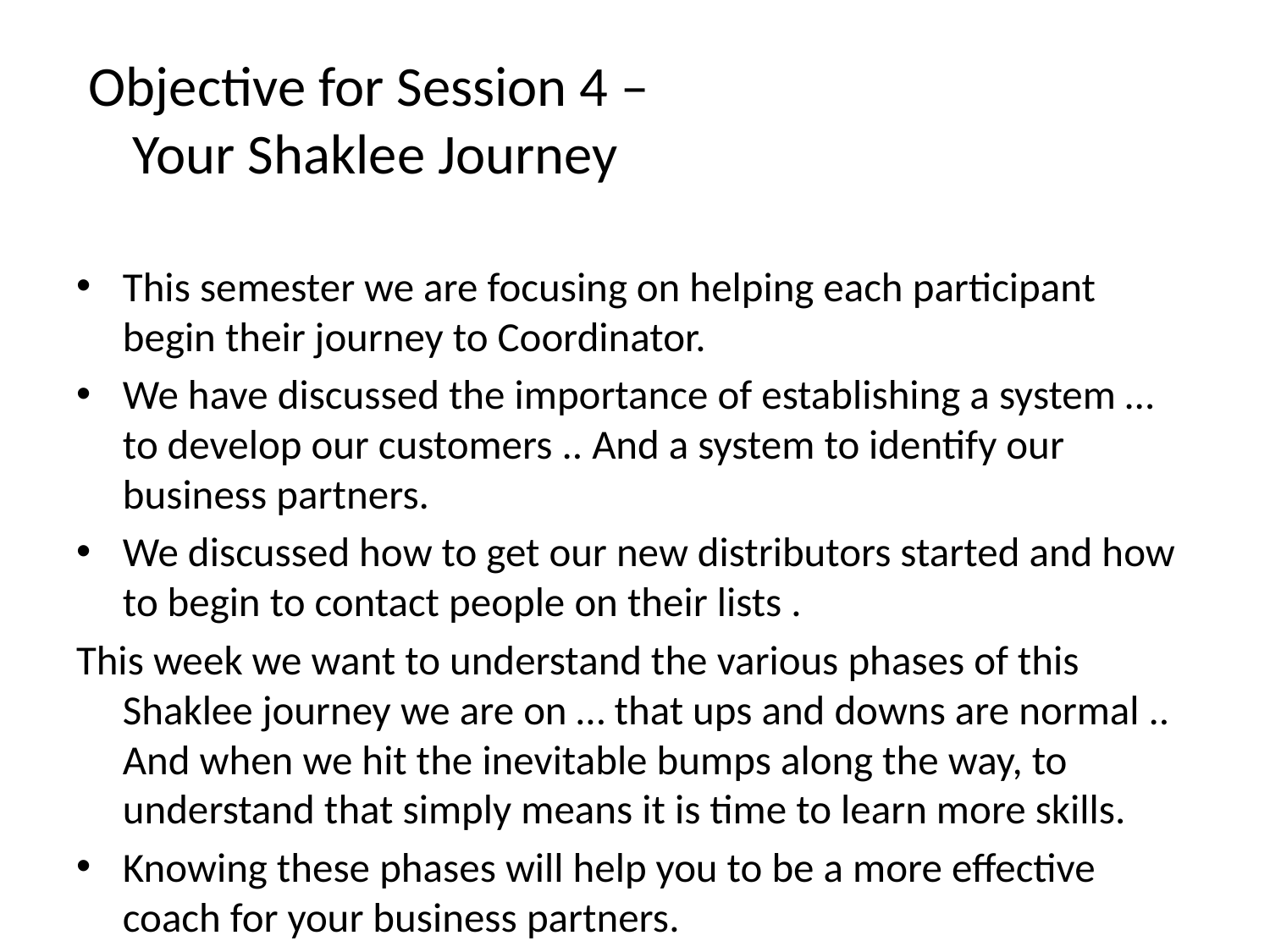

# Objective for Session 4 – Your Shaklee Journey
This semester we are focusing on helping each participant begin their journey to Coordinator.
We have discussed the importance of establishing a system … to develop our customers .. And a system to identify our business partners.
We discussed how to get our new distributors started and how to begin to contact people on their lists .
This week we want to understand the various phases of this Shaklee journey we are on … that ups and downs are normal .. And when we hit the inevitable bumps along the way, to understand that simply means it is time to learn more skills.
Knowing these phases will help you to be a more effective coach for your business partners.